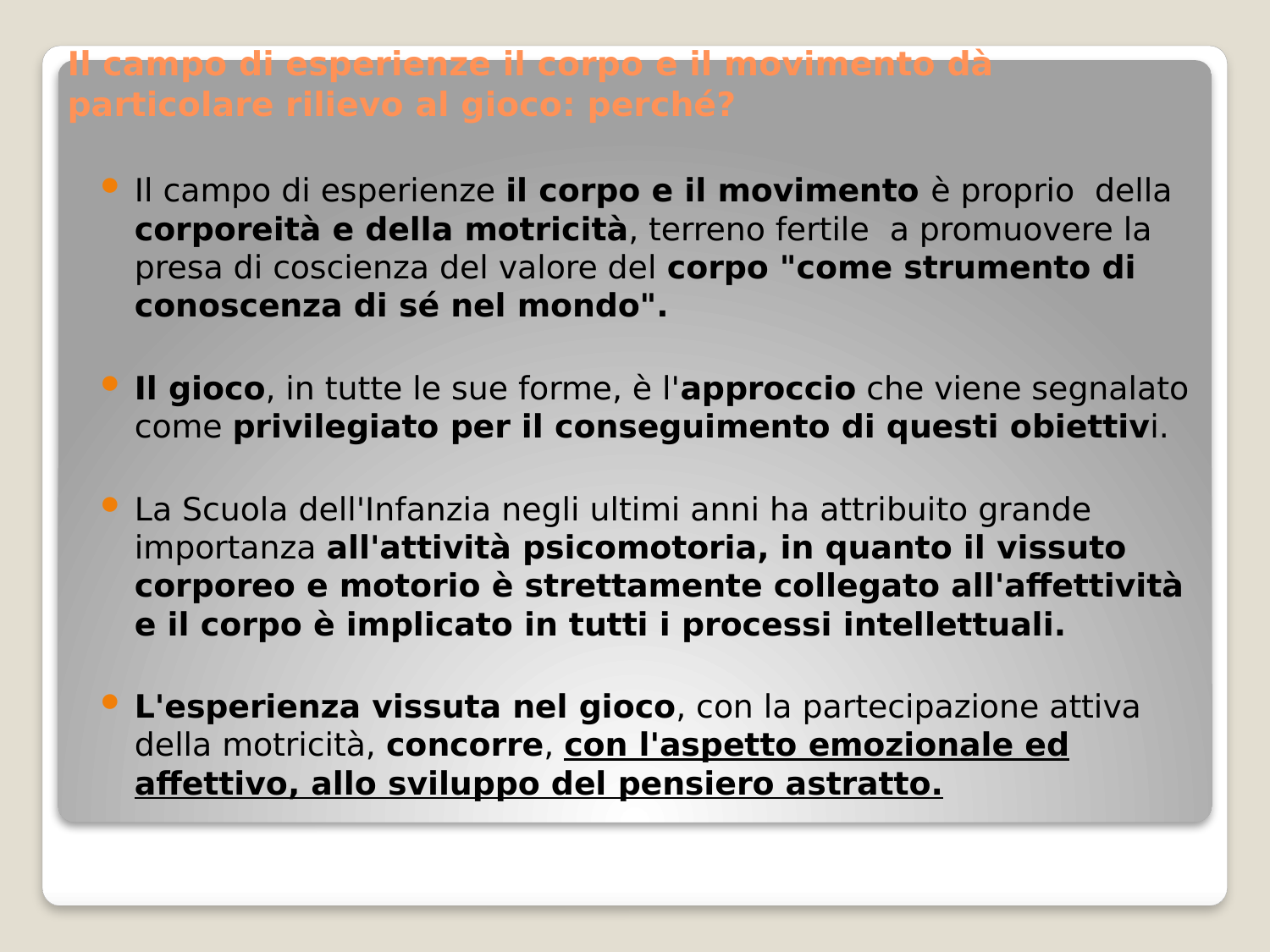

# Il campo di esperienze il corpo e il movimento dà particolare rilievo al gioco: perché?

Il campo di esperienze il corpo e il movimento è proprio  della corporeità e della motricità, terreno fertile  a promuovere la presa di coscienza del valore del corpo "come strumento di conoscenza di sé nel mondo".

Il gioco, in tutte le sue forme, è l'approccio che viene segnalato come privilegiato per il conseguimento di questi obiettivi.

La Scuola dell'Infanzia negli ultimi anni ha attribuito grande importanza all'attività psicomotoria, in quanto il vissuto corporeo e motorio è strettamente collegato all'affettività e il corpo è implicato in tutti i processi intellettuali.

L'esperienza vissuta nel gioco, con la partecipazione attiva della motricità, concorre, con l'aspetto emozionale ed affettivo, allo sviluppo del pensiero astratto.